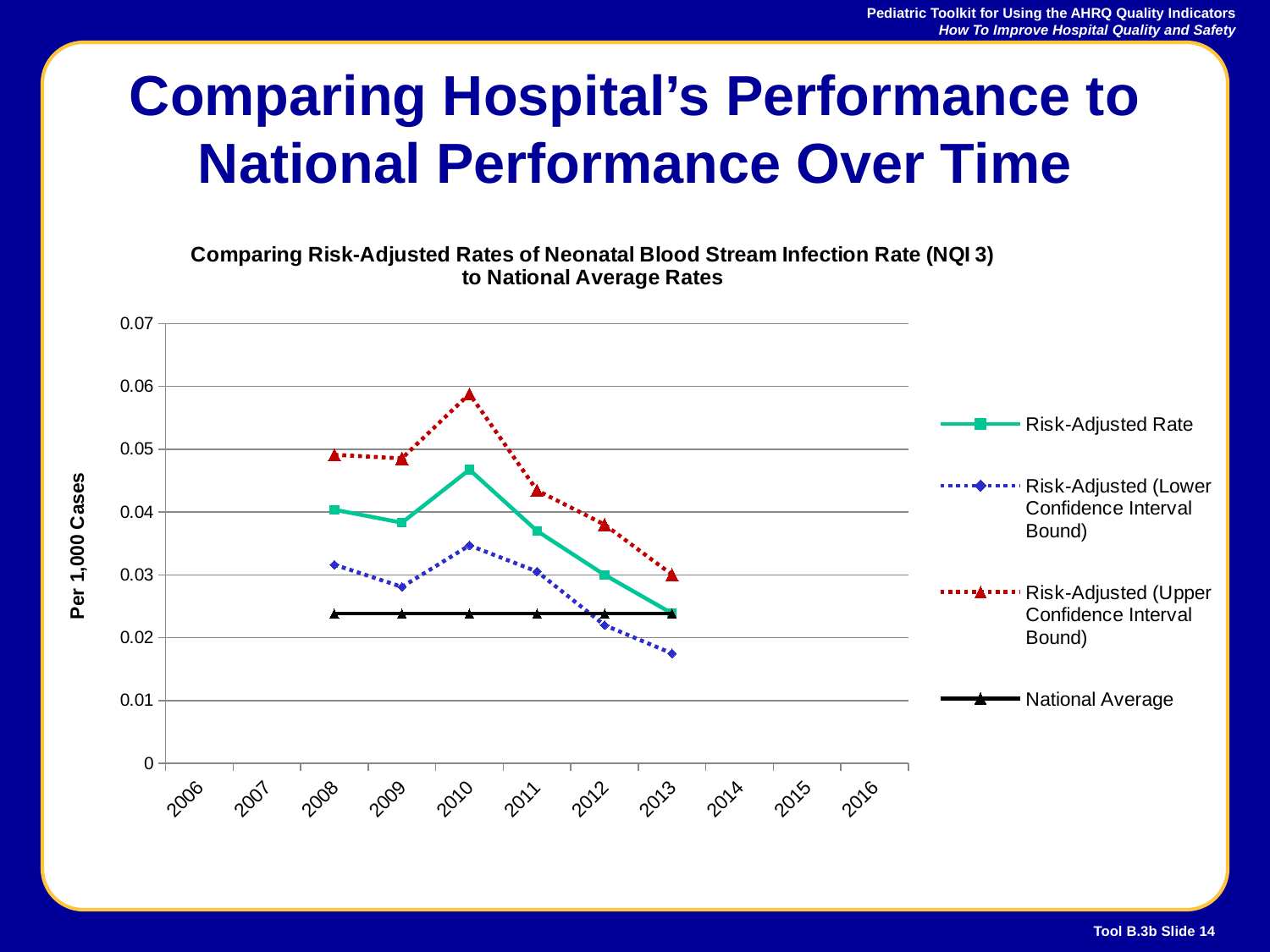

Comparing Hospital’s Performance to National Performance Over Time

### Chart: Comparing Risk-Adjusted Rates of Neonatal Blood Stream Infection Rate (NQI 3)
to National Average Rates

| Category | Risk-Adjusted Rate | Risk-Adjusted (Lower Confidence Interval Bound) | Risk-Adjusted (Upper Confidence Interval Bound) | National Average |
|---|---|---|---|---|
| 2006 | None | None | None | None |
| 2007 | None | None | None | None |
| 2008 | 0.040374 | 0.031628 | 0.04912 | 0.02383 |
| 2009 | 0.038308 | 0.028083 | 0.048533 | 0.02383 |
| 2010 | 0.04675 | 0.034694 | 0.058806 | 0.02383 |
| 2011 | 0.036997 | 0.030539 | 0.043454 | 0.02383 |
| 2012 | 0.03 | 0.021993 | 0.038007 | 0.02383 |
| 2013 | 0.023881 | 0.017507 | 0.03004 | 0.02383 |
| 2014 | None | None | None | None |
| 2015 | None | None | None | None |
| 2016 | None | None | None | None |